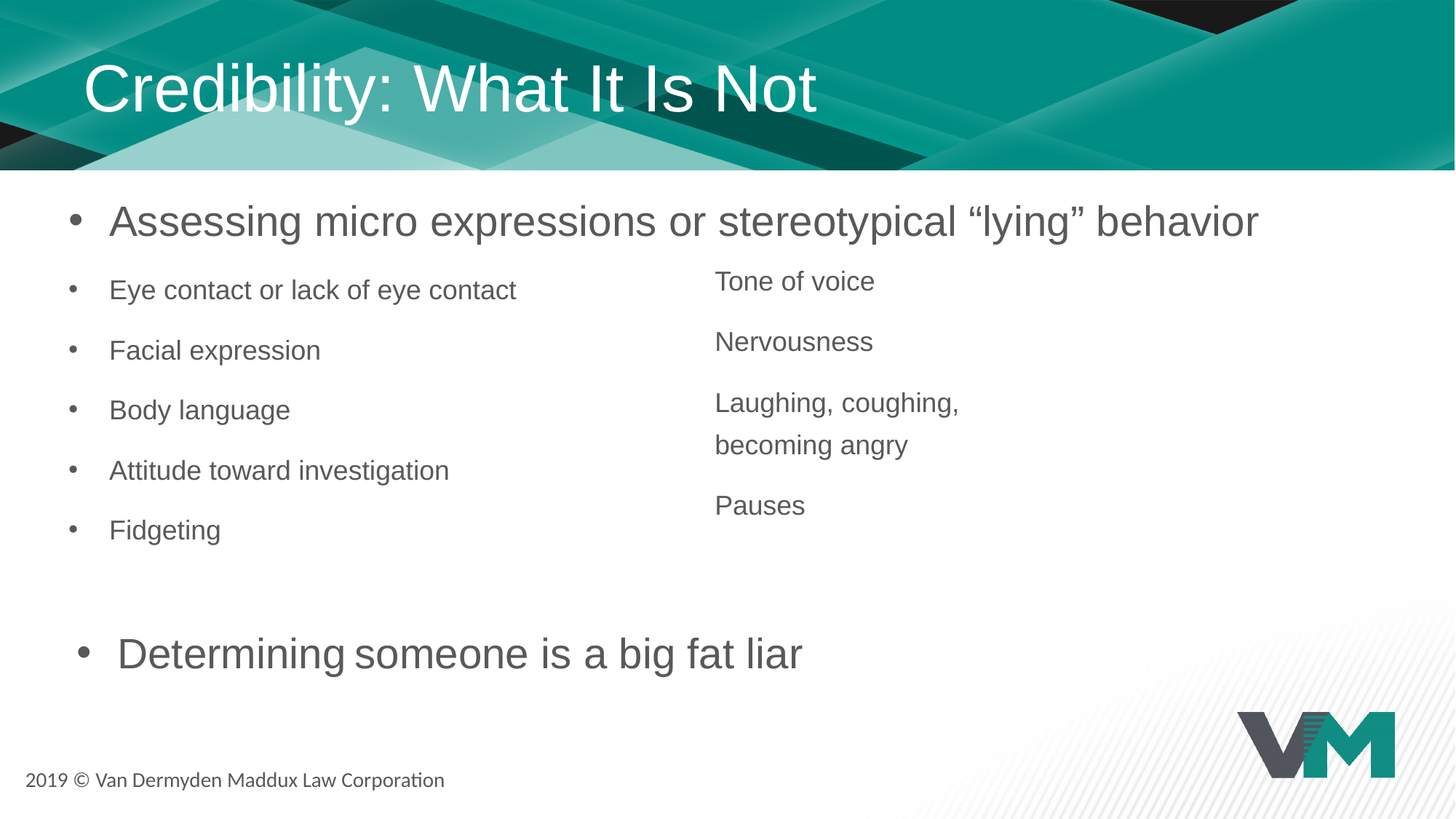

# Credibility: What It Is Not
Assessing micro expressions or stereotypical “lying” behavior
Eye contact or lack of eye contact
Facial expression
Body language
Attitude toward investigation
Fidgeting

Tone of voice
Nervousness
Laughing, coughing, becoming angry
Pauses
Determining someone is a big fat liar

2019 © Van Dermyden Maddux Law Corporation